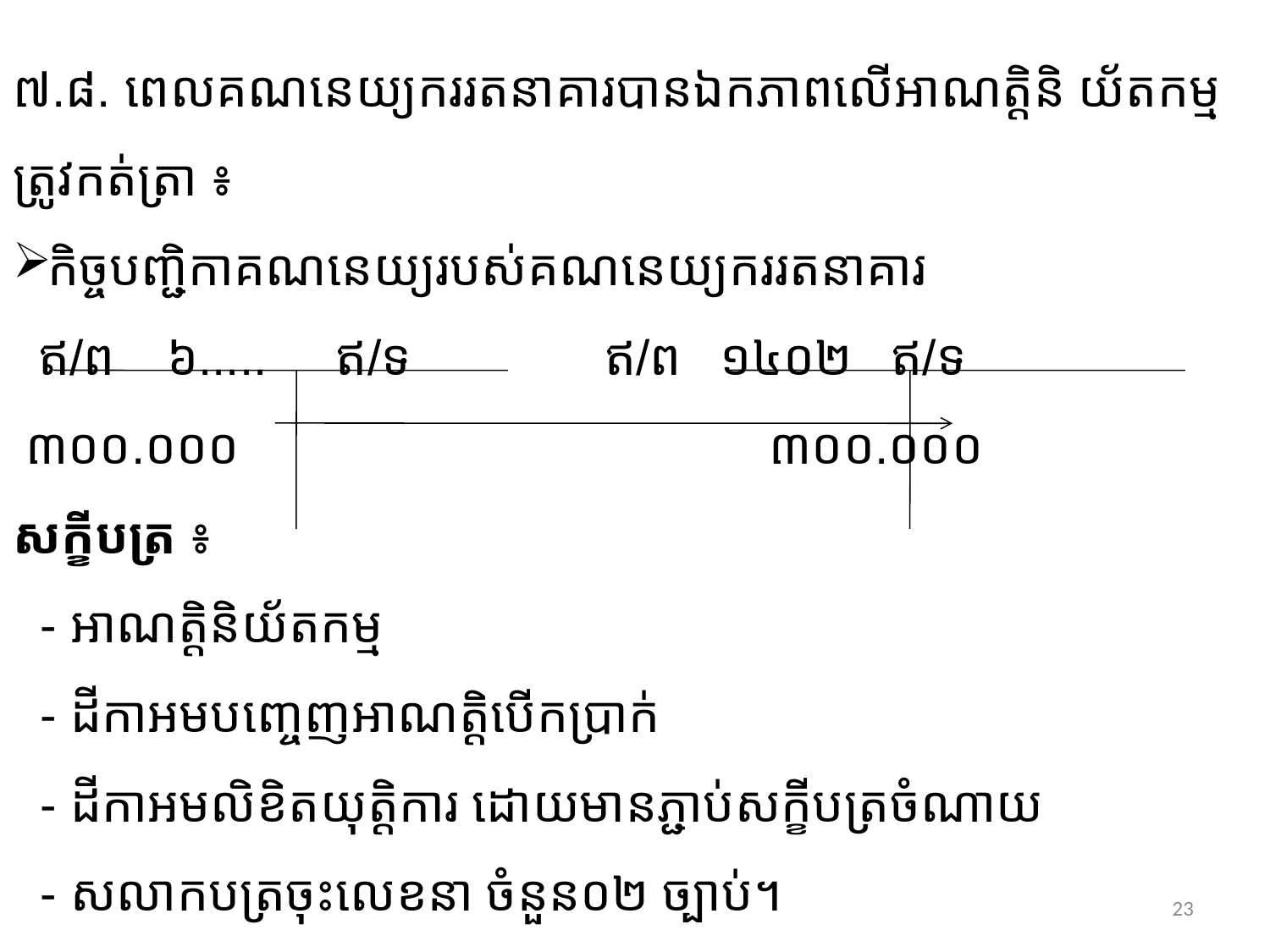

#
៧.៨. ពេលគណនេយ្យកររតនាគារបានឯកភាពលើអាណត្តិនិ យ័តកម្ម ត្រូវកត់ត្រា ៖
កិច្ចបញ្ជិកាគណនេយ្យរបស់គណនេយ្យកររតនាគារ
  ឥ/ព    ៦.....     ឥ/ទ               ឥ/ព   ១៤០២   ឥ/ទ
 ៣០០.០០០                                         ៣០០.០០០
សក្ខីបត្រ​ ៖
  - អាណត្តិនិយ័តកម្ម
  - ដីកាអមបញ្ចេញអាណត្តិបើកប្រាក់
  - ដីកាអមលិខិតយុត្តិការ​ ដោយមានភ្ជាប់សក្ខីបត្រចំណាយ
  - សលាកបត្រចុះលេខនា ចំនួន០២​ ច្បាប់។

23